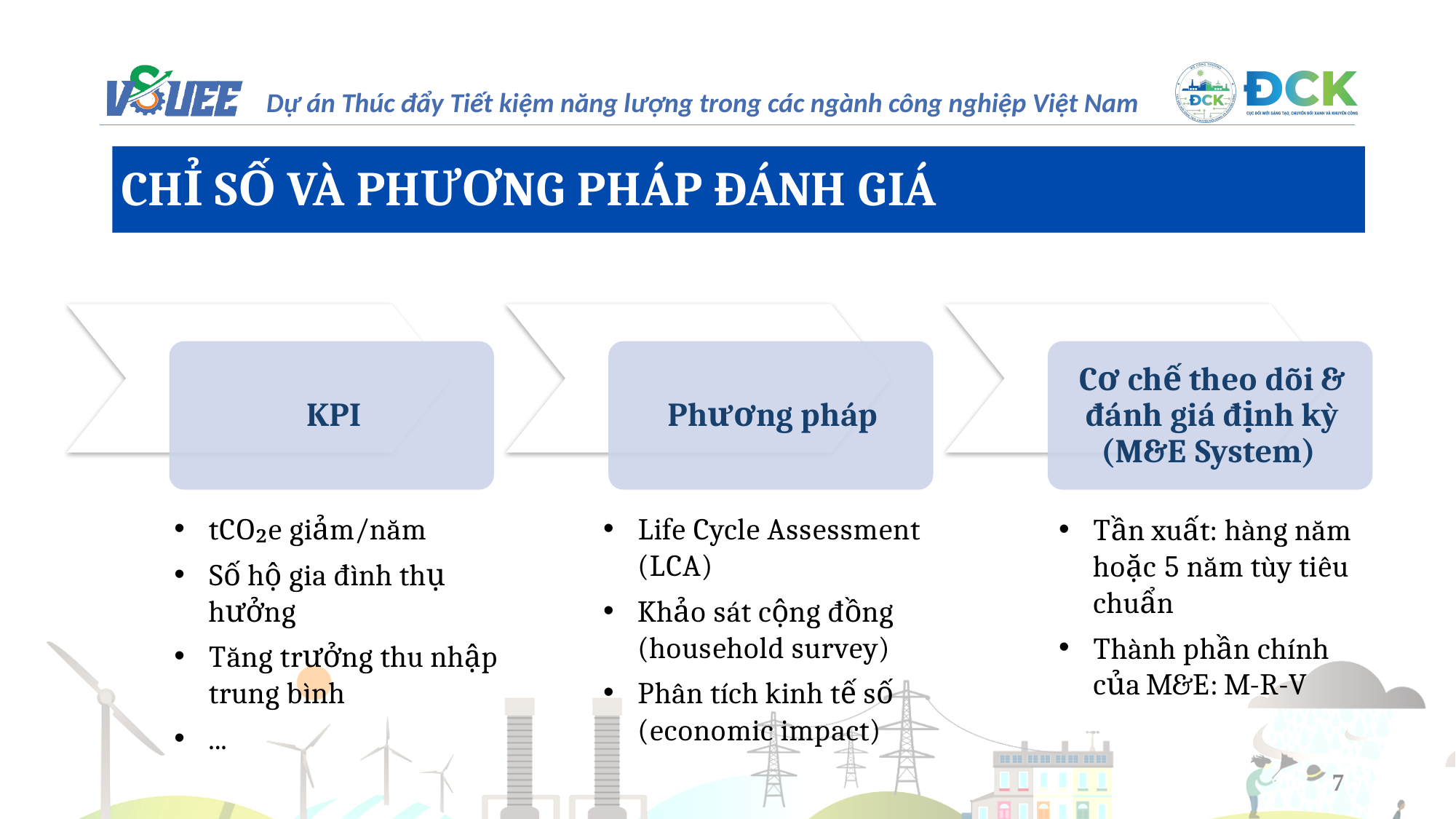

CHỈ SỐ VÀ PHƯƠNG PHÁP ĐÁNH GIÁ
KPI
Phương pháp
Cơ chế theo dõi & đánh giá định kỳ (M&E System)
tCO₂e giảm/năm
Số hộ gia đình thụ hưởng
Tăng trưởng thu nhập trung bình
...
Life Cycle Assessment (LCA)
Khảo sát cộng đồng (household survey)
Phân tích kinh tế số (economic impact)
Tần xuất: hàng năm hoặc 5 năm tùy tiêu chuẩn
Thành phần chính của M&E: M-R-V
7